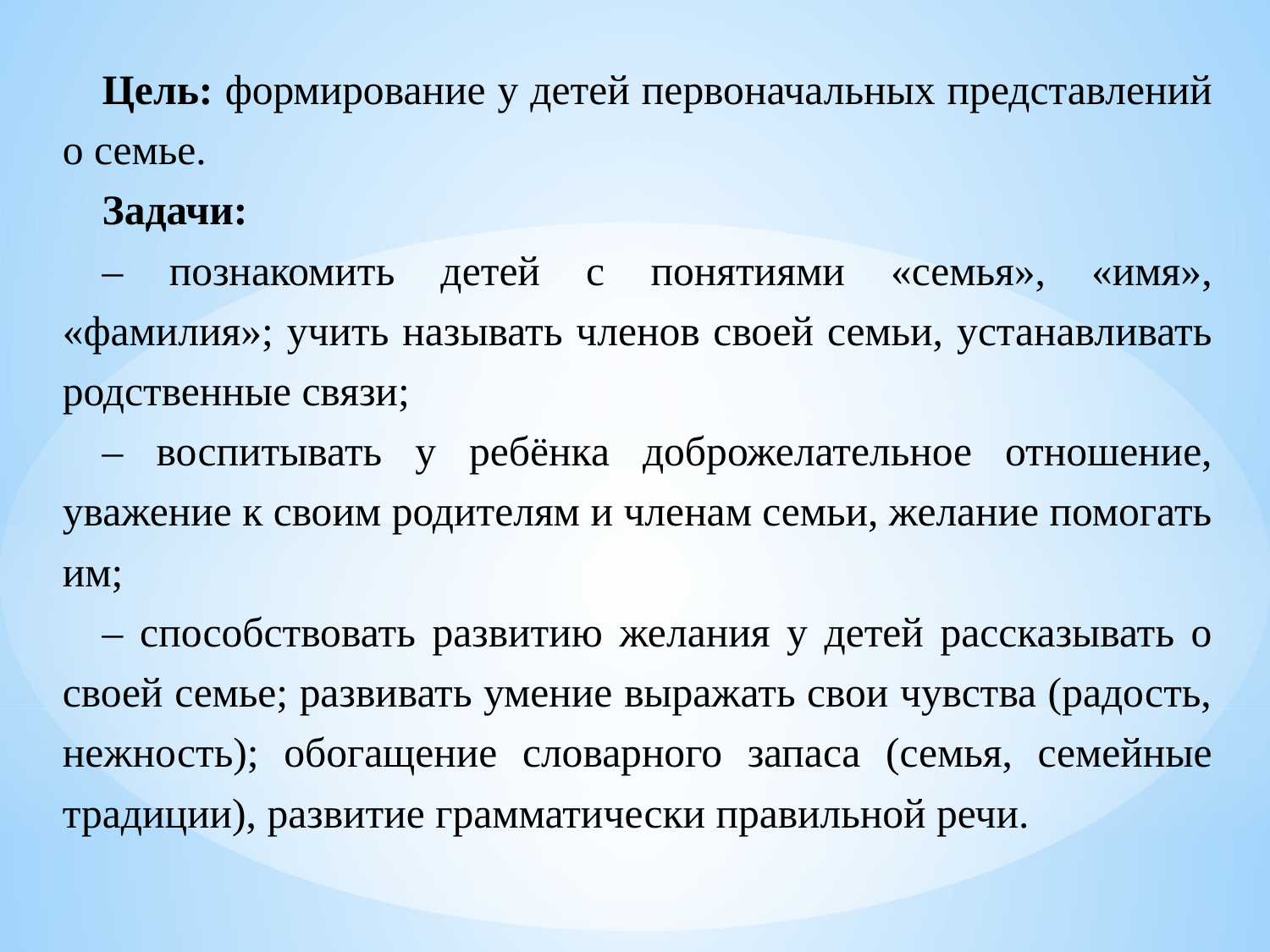

Цель: формирование у детей первоначальных представлений о семье.
Задачи:
– познакомить детей с понятиями «семья», «имя», «фамилия»; учить называть членов своей семьи, устанавливать родственные связи;
– воспитывать у ребёнка доброжелательное отношение, уважение к своим родителям и членам семьи, желание помогать им;
– способствовать развитию желания у детей рассказывать о своей семье; развивать умение выражать свои чувства (радость, нежность); обогащение словарного запаса (семья, семейные традиции), развитие грамматически правильной речи.